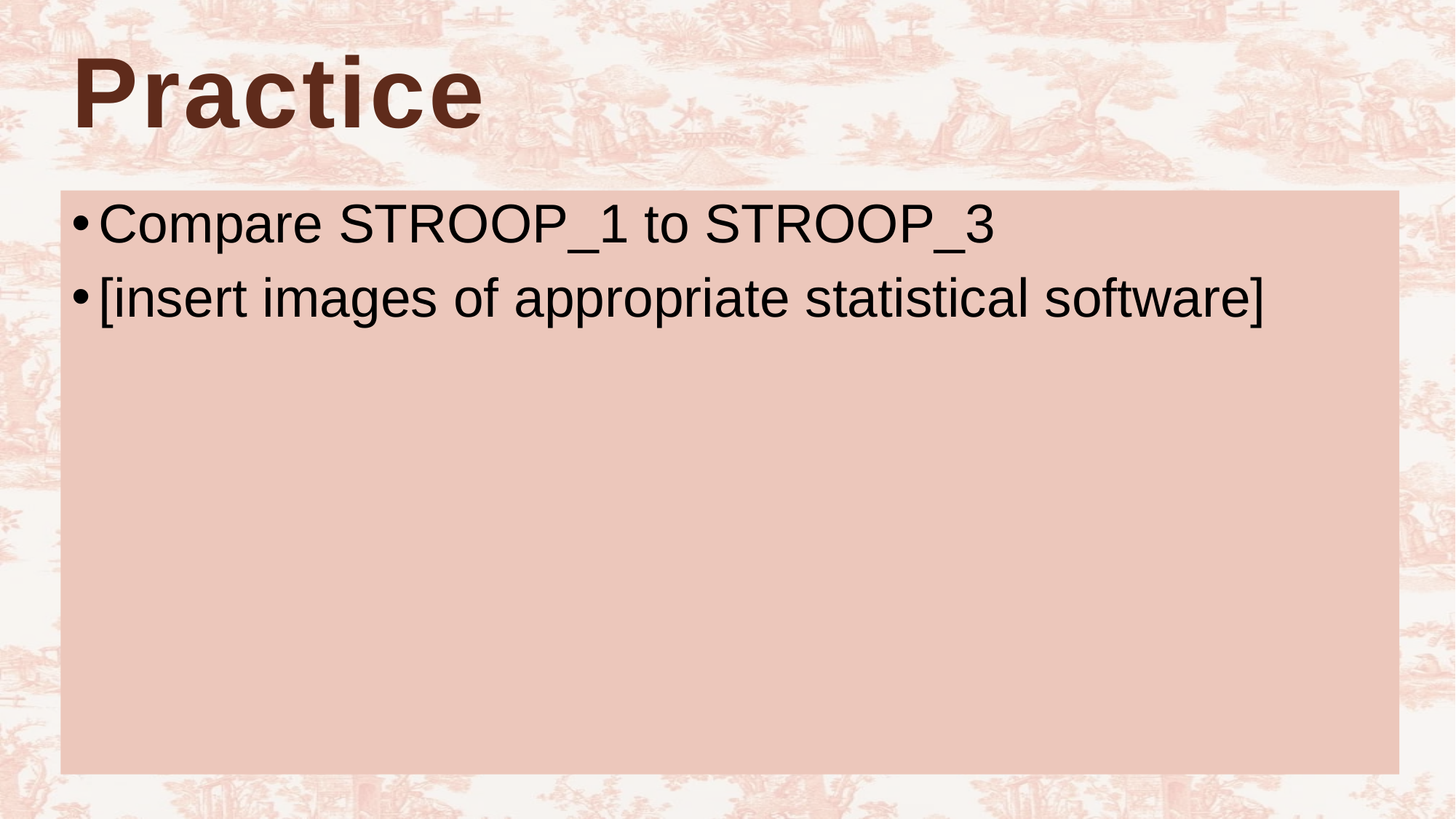

# Practice
Compare STROOP_1 to STROOP_3
[insert images of appropriate statistical software]